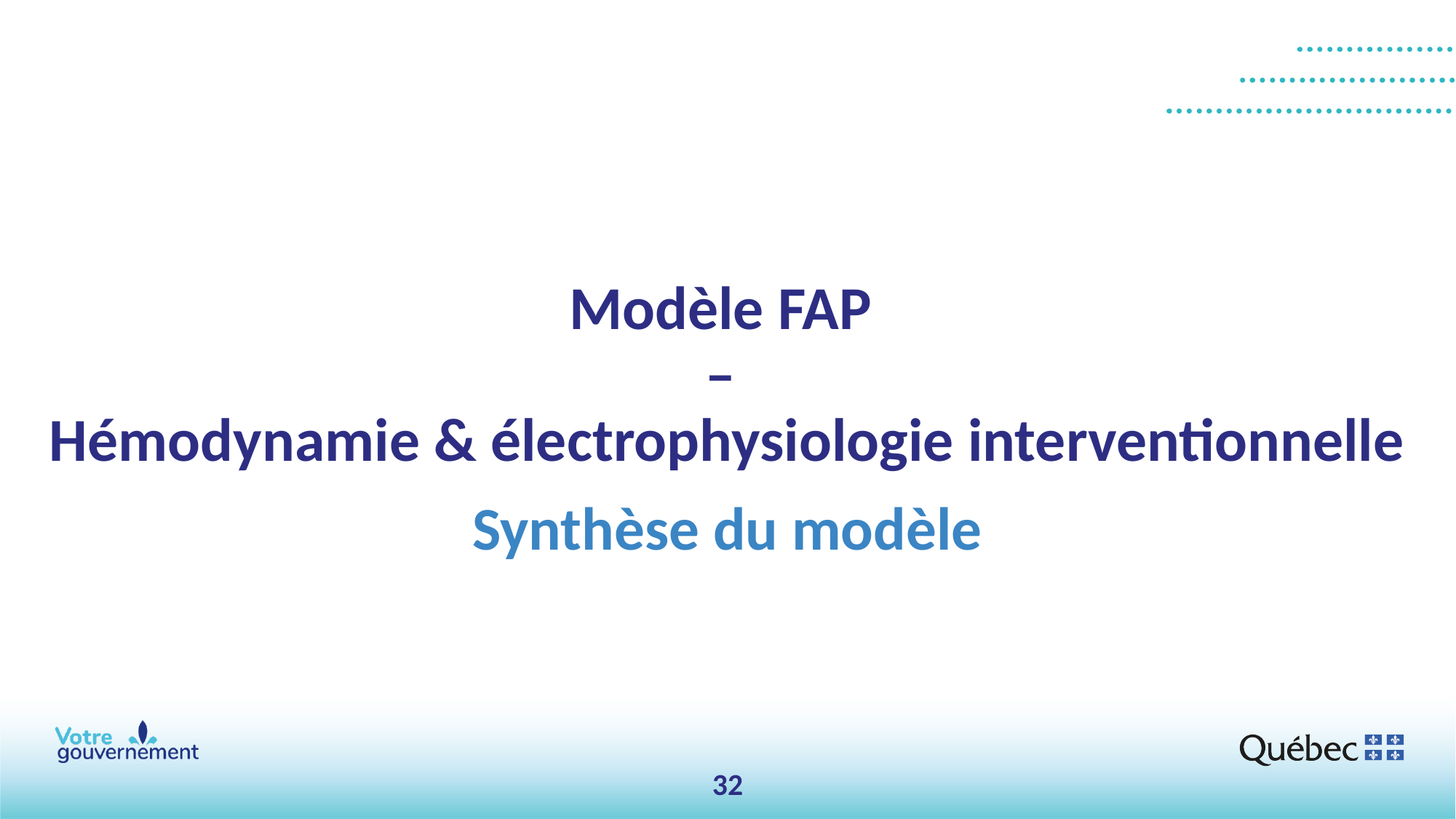

# Modèle FAP – Hémodynamie & électrophysiologie interventionnelle
Synthèse du modèle
32